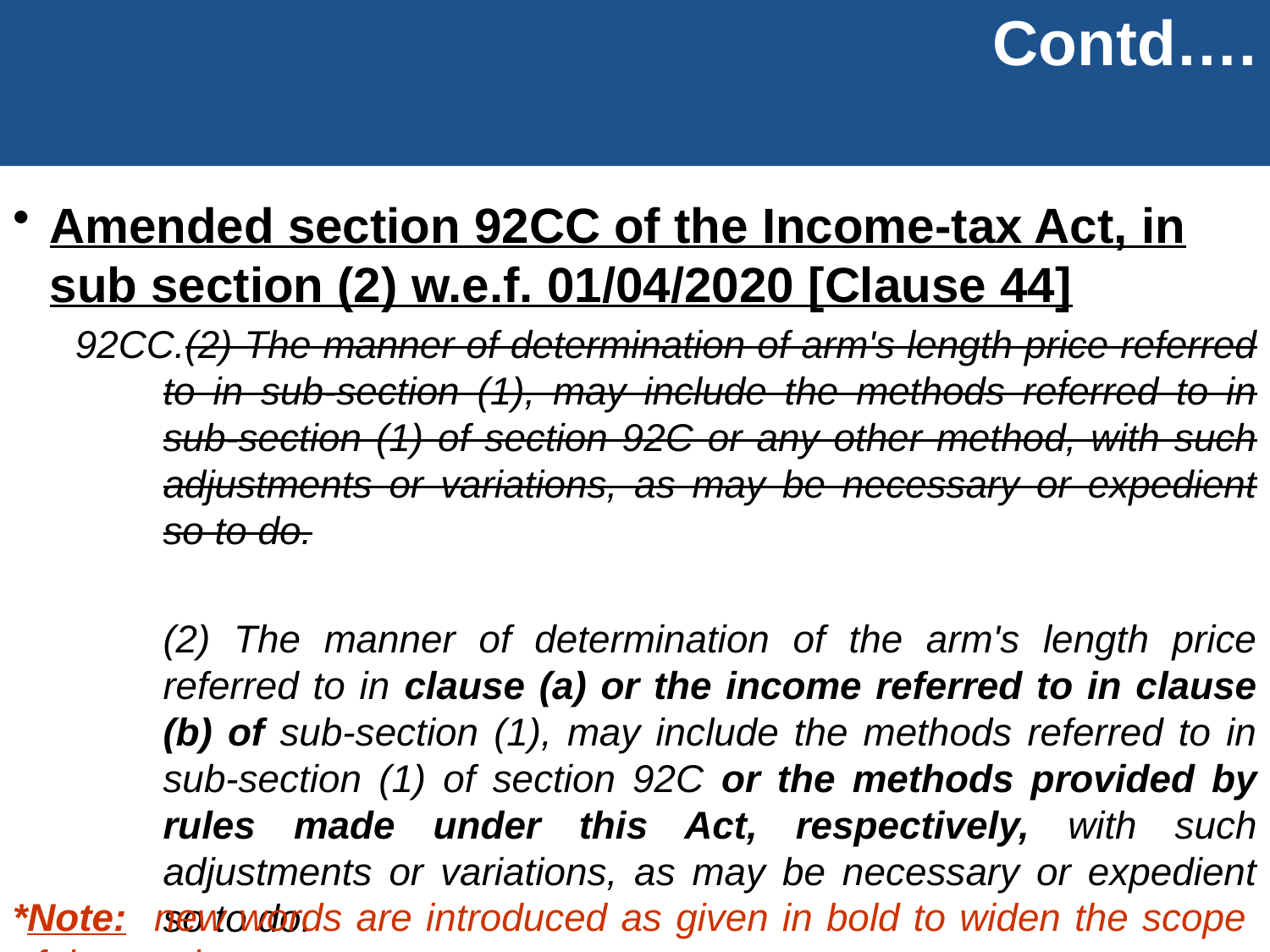

Contd….
Amended section 92CC of the Income-tax Act, in sub section (2) w.e.f. 01/04/2020 [Clause 44]
92CC.(2) The manner of determination of arm's length price referred to in sub-section (1), may include the methods referred to in sub-section (1) of section 92C or any other method, with such adjustments or variations, as may be necessary or expedient so to do.

	(2) The manner of determination of the arm's length price referred to in clause (a) or the income referred to in clause (b) of sub-section (1), may include the methods referred to in sub-section (1) of section 92C or the methods provided by rules made under this Act, respectively, with such adjustments or variations, as may be necessary or expedient so to do.

*Note:  new words are introduced as given in bold to widen the scope of the section.
97